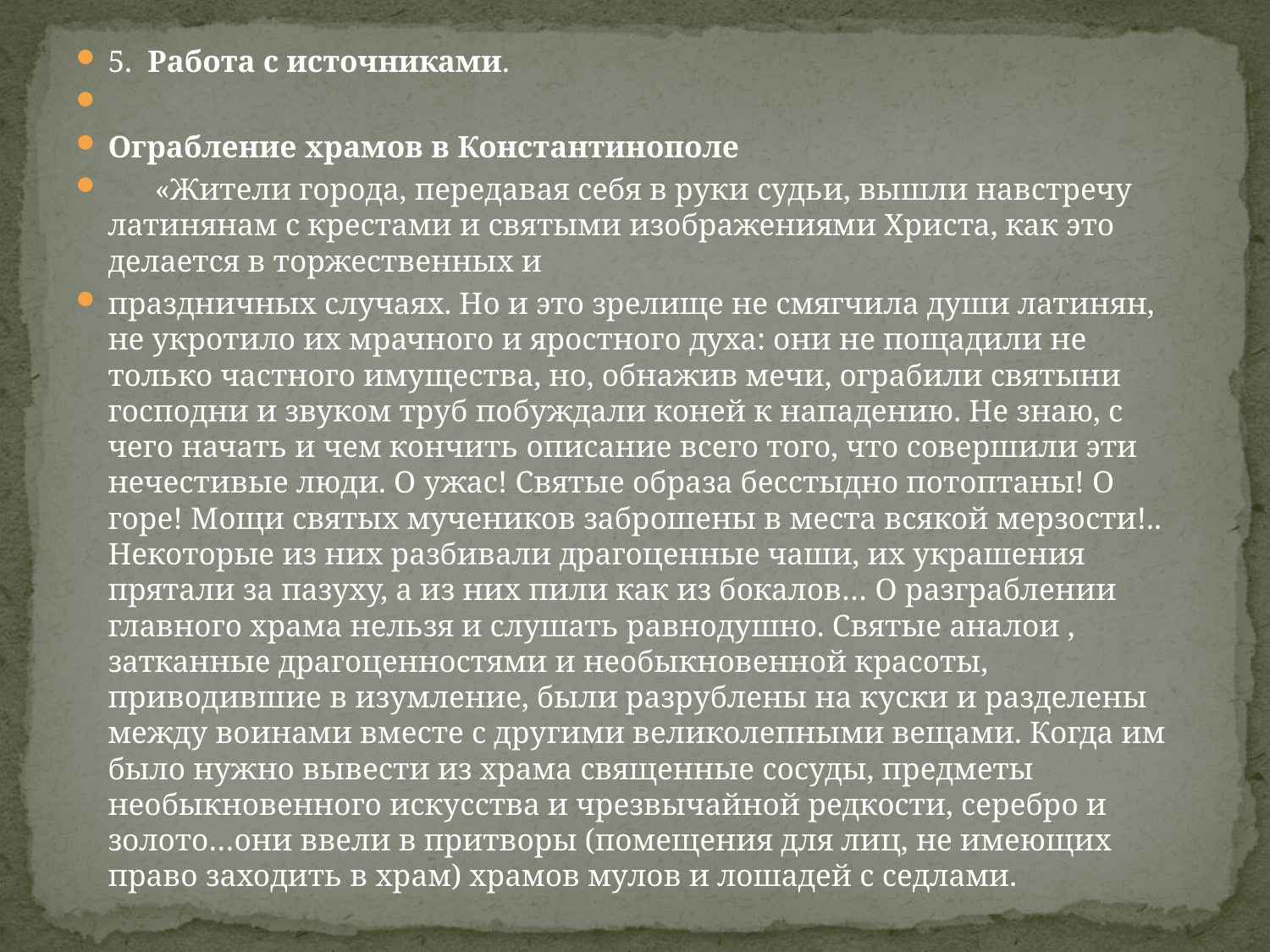

5.  Работа с источниками.

Ограбление храмов в Константинополе
      «Жители города, передавая себя в руки судьи, вышли навстречу латинянам с крестами и святыми изображениями Христа, как это делается в торжественных и
праздничных случаях. Но и это зрелище не смягчила души латинян, не укротило их мрачного и яростного духа: они не пощадили не только частного имущества, но, обнажив мечи, ограбили святыни господни и звуком труб побуждали коней к нападению. Не знаю, с чего начать и чем кончить описание всего того, что совершили эти нечестивые люди. О ужас! Святые образа бесстыдно потоптаны! О горе! Мощи святых мучеников заброшены в места всякой мерзости!.. Некоторые из них разбивали драгоценные чаши, их украшения прятали за пазуху, а из них пили как из бокалов… О разграблении главного храма нельзя и слушать равнодушно. Святые аналои , затканные драгоценностями и необыкновенной красоты, приводившие в изумление, были разрублены на куски и разделены между воинами вместе с другими великолепными вещами. Когда им было нужно вывести из храма священные сосуды, предметы необыкновенного искусства и чрезвычайной редкости, серебро и золото…они ввели в притворы (помещения для лиц, не имеющих право заходить в храм) храмов мулов и лошадей с седлами.